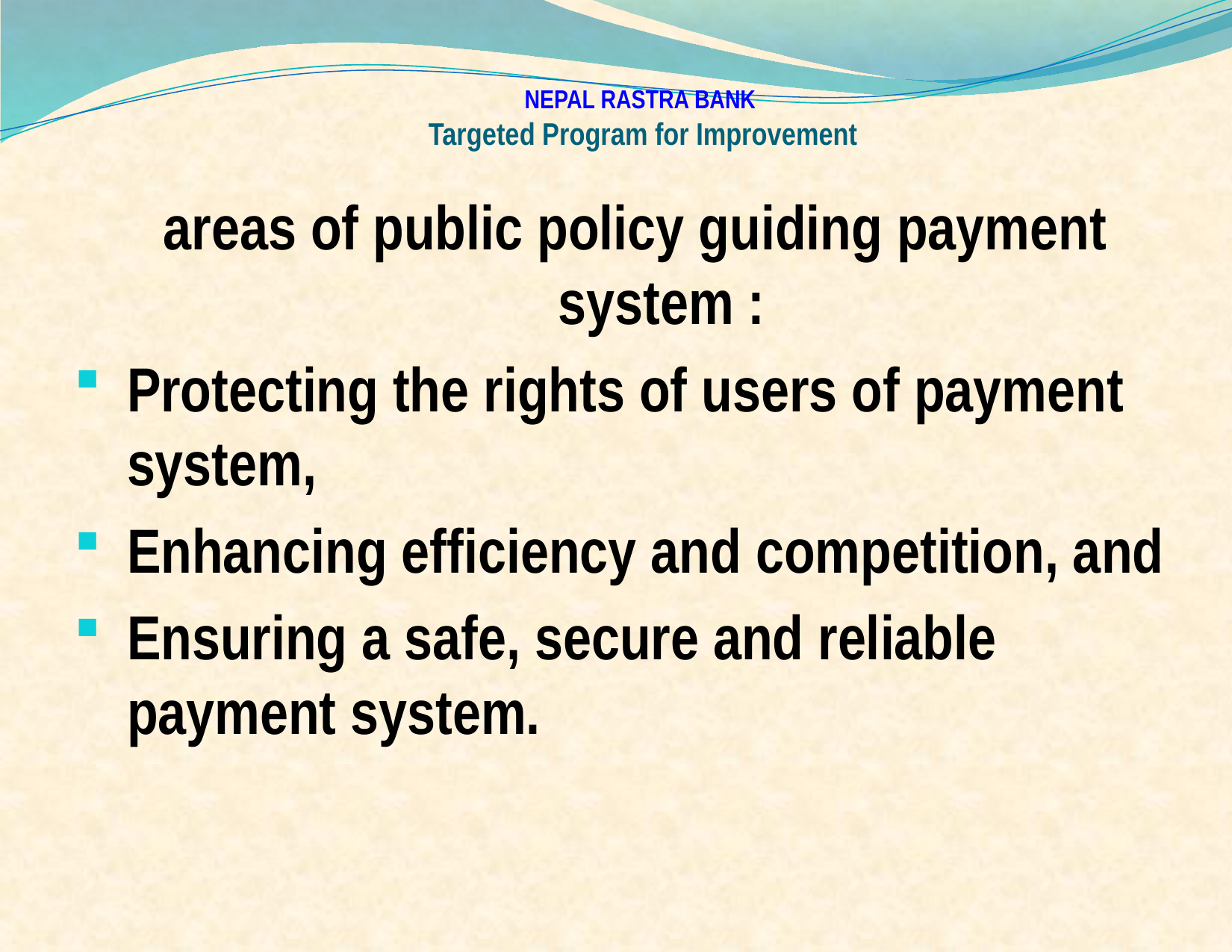

# NEPAL RASTRA BANK Targeted Program for Improvement
areas of public policy guiding payment system :
Protecting the rights of users of payment system,
Enhancing efficiency and competition, and
Ensuring a safe, secure and reliable payment system.